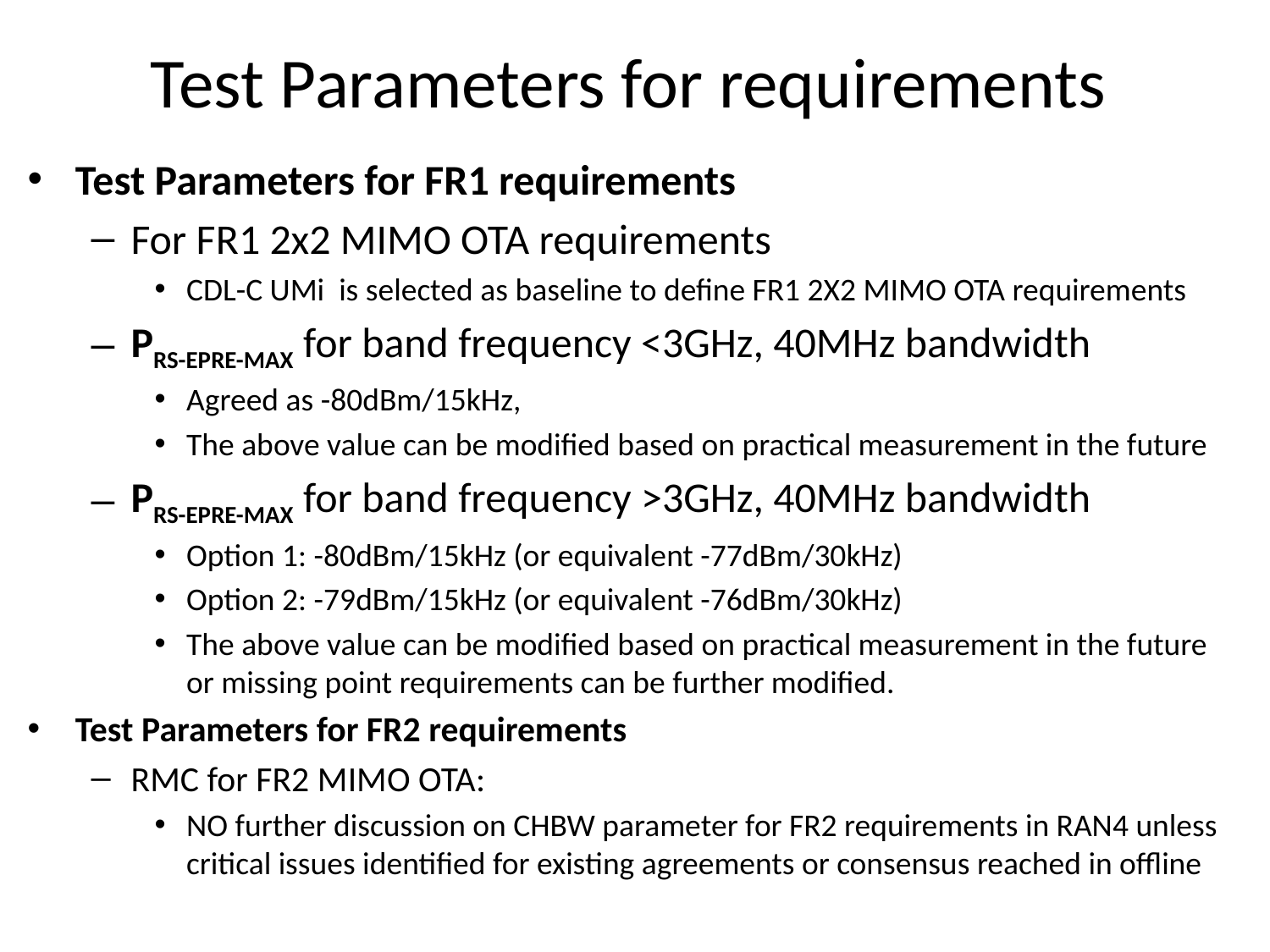

# Test Parameters for requirements
Test Parameters for FR1 requirements
For FR1 2x2 MIMO OTA requirements
CDL-C UMi  is selected as baseline to define FR1 2X2 MIMO OTA requirements
PRS-EPRE-MAX for band frequency <3GHz, 40MHz bandwidth
Agreed as -80dBm/15kHz,
The above value can be modified based on practical measurement in the future
PRS-EPRE-MAX for band frequency >3GHz, 40MHz bandwidth
Option 1: -80dBm/15kHz (or equivalent -77dBm/30kHz)
Option 2: -79dBm/15kHz (or equivalent -76dBm/30kHz)
The above value can be modified based on practical measurement in the future or missing point requirements can be further modified.
Test Parameters for FR2 requirements
RMC for FR2 MIMO OTA:
NO further discussion on CHBW parameter for FR2 requirements in RAN4 unless critical issues identified for existing agreements or consensus reached in offline